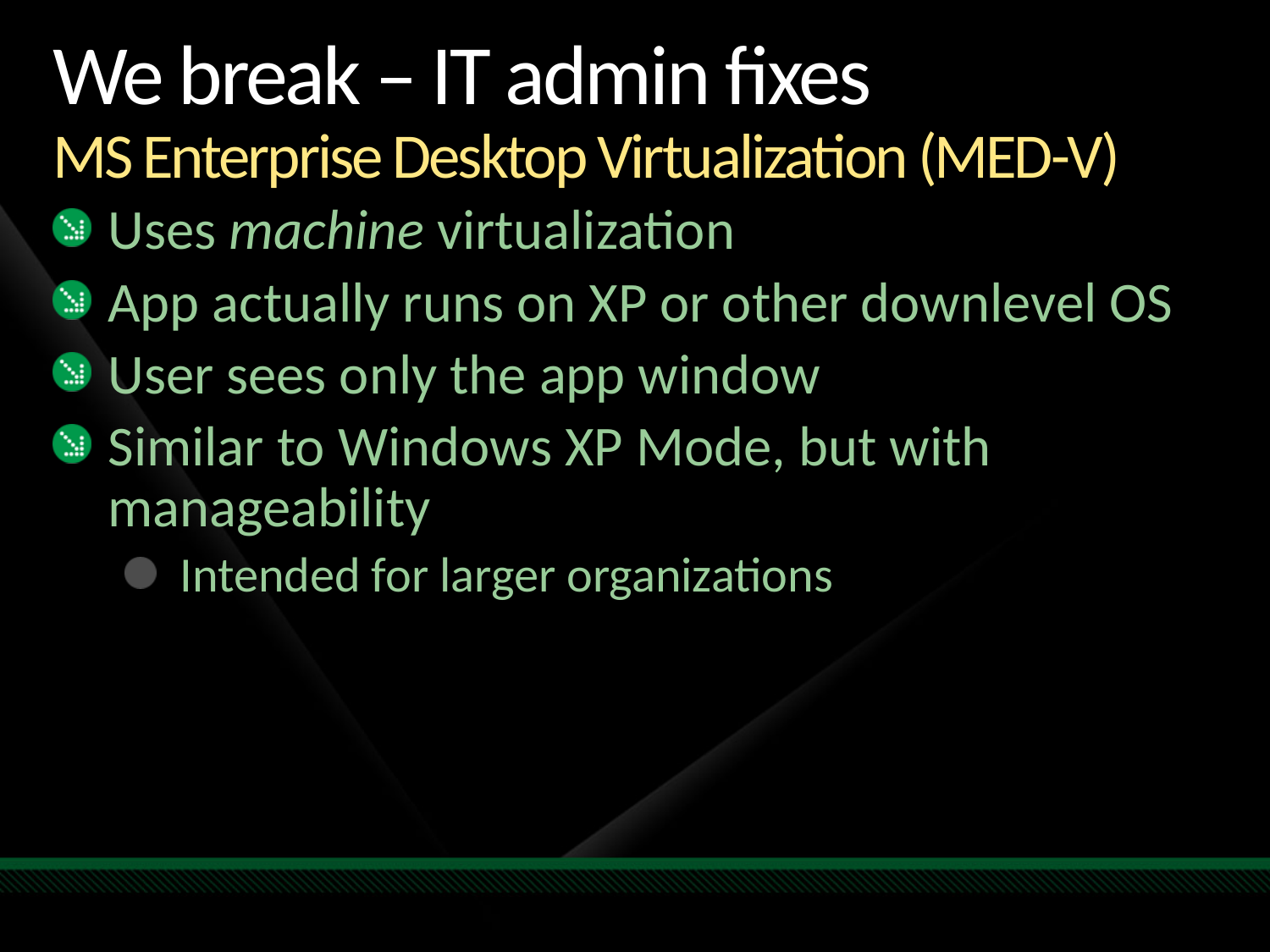

# We break – IT admin fixes MS Enterprise Desktop Virtualization (MED-V)
Uses machine virtualization
App actually runs on XP or other downlevel OS
User sees only the app window
Similar to Windows XP Mode, but with manageability
Intended for larger organizations